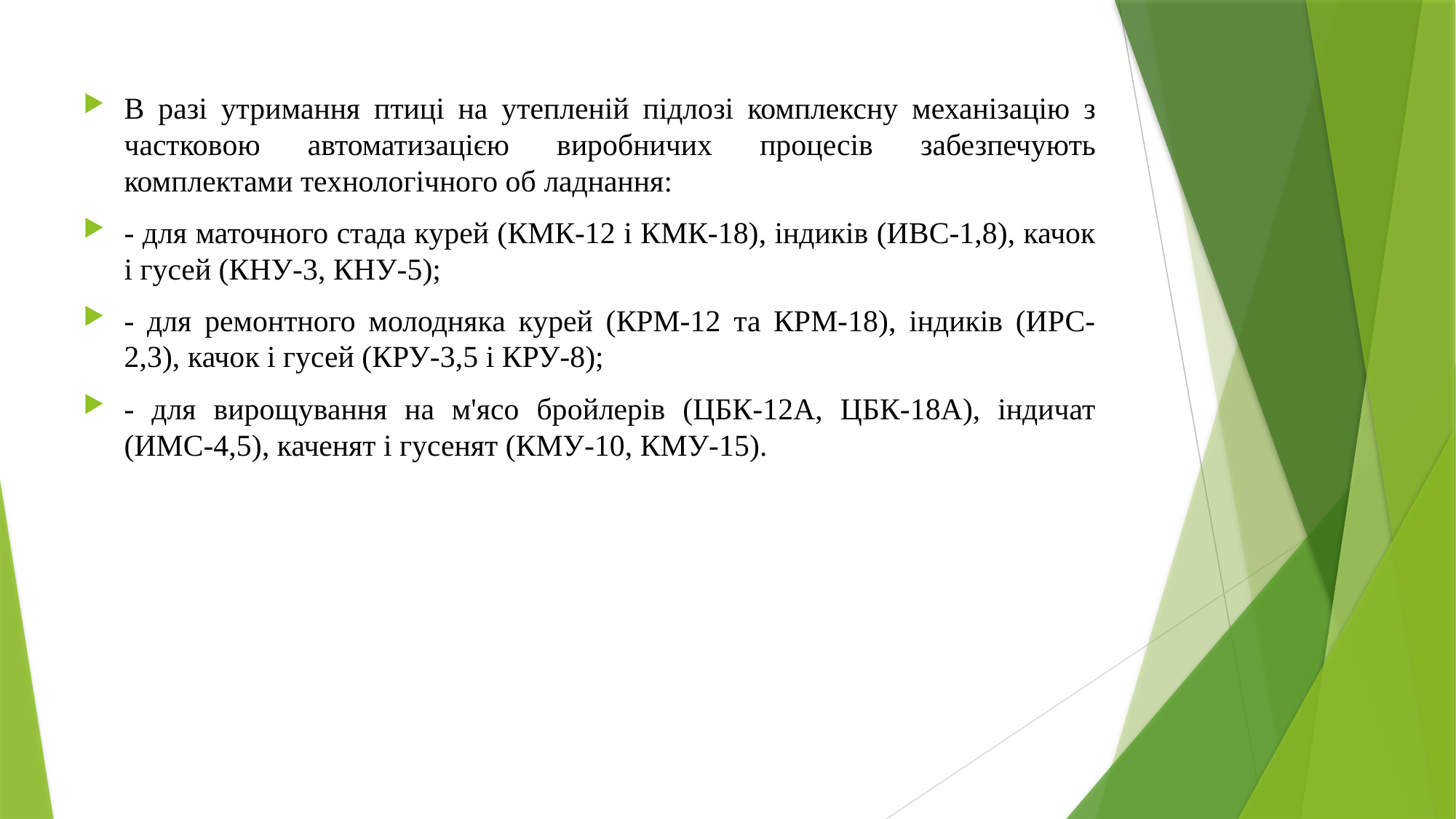

В разі утримання птиці на утепленій підлозі комплексну механізацію з частковою автоматизацією виробничих процесів забезпечують комплектами технологічного об ладнання:
- для маточного стада курей (КМК-12 і КМК-18), індиків (ИВС-1,8), качок і гусей (КНУ-3, КНУ-5);
- для ремонтного молодняка курей (КРМ-12 та КРМ-18), індиків (ИРС-2,3), качок і гусей (КРУ-3,5 і КРУ-8);
- для вирощування на м'ясо бройлерів (ЦБК-12А, ЦБК-18А), індичат (ИМС-4,5), каченят і гусенят (КМУ-10, КМУ-15).